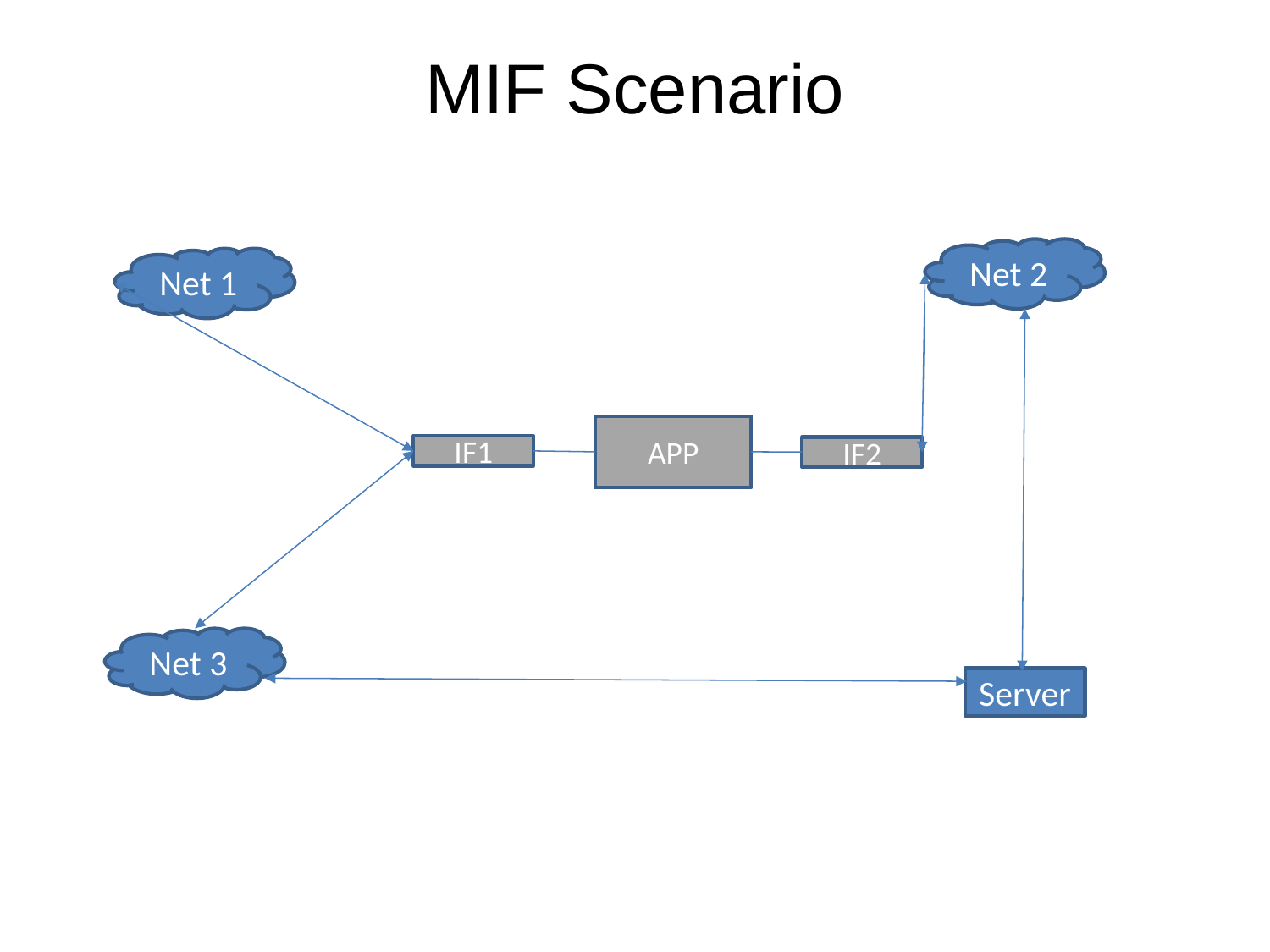

# MIF Scenario
Net 2
Net 1
APP
IF1
IF2
Net 3
Server